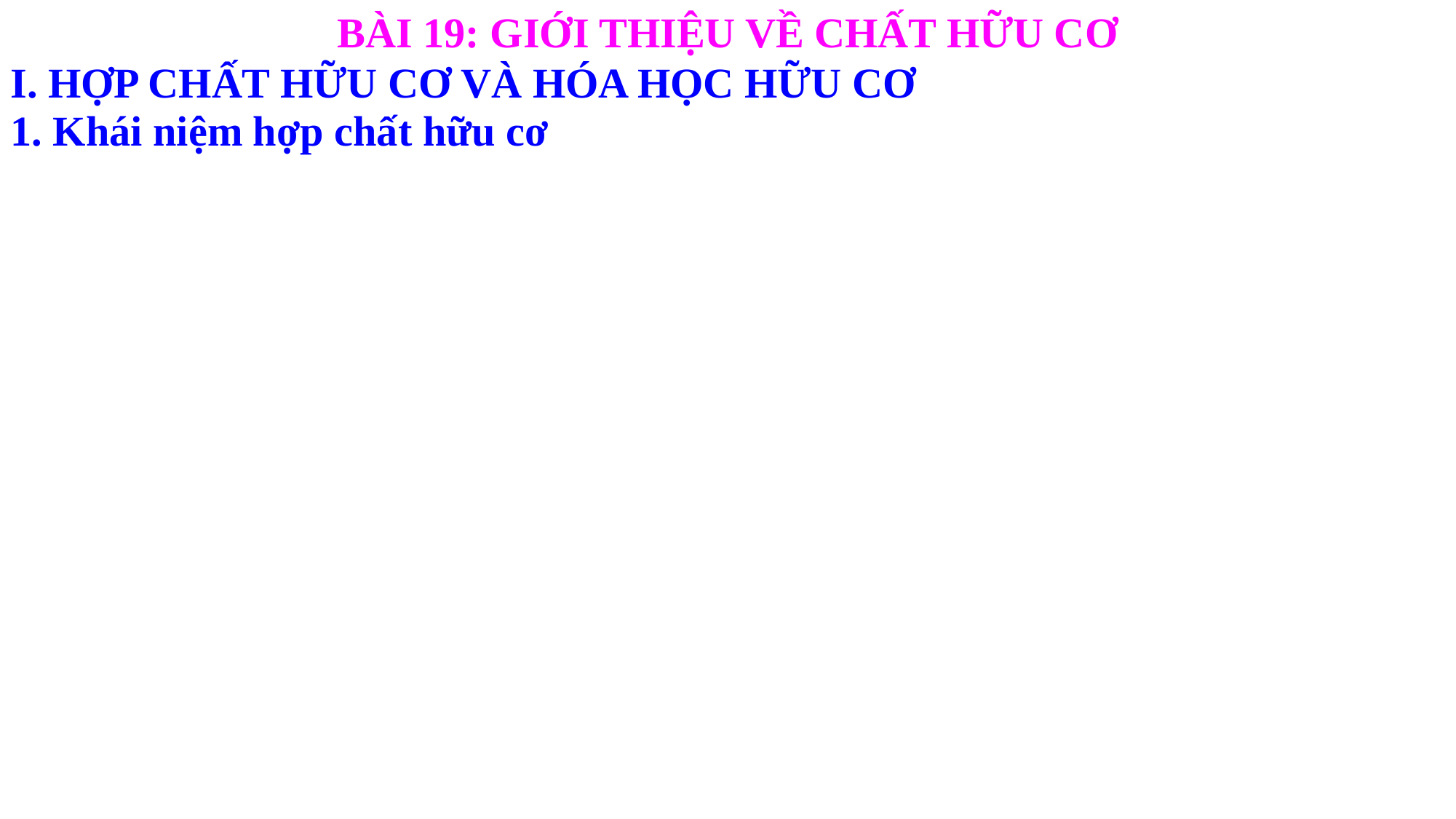

BÀI 19: GIỚI THIỆU VỀ CHẤT HỮU CƠ

I. HỢP CHẤT HỮU CƠ VÀ HÓA HỌC HỮU CƠ
1. Khái niệm hợp chất hữu cơ